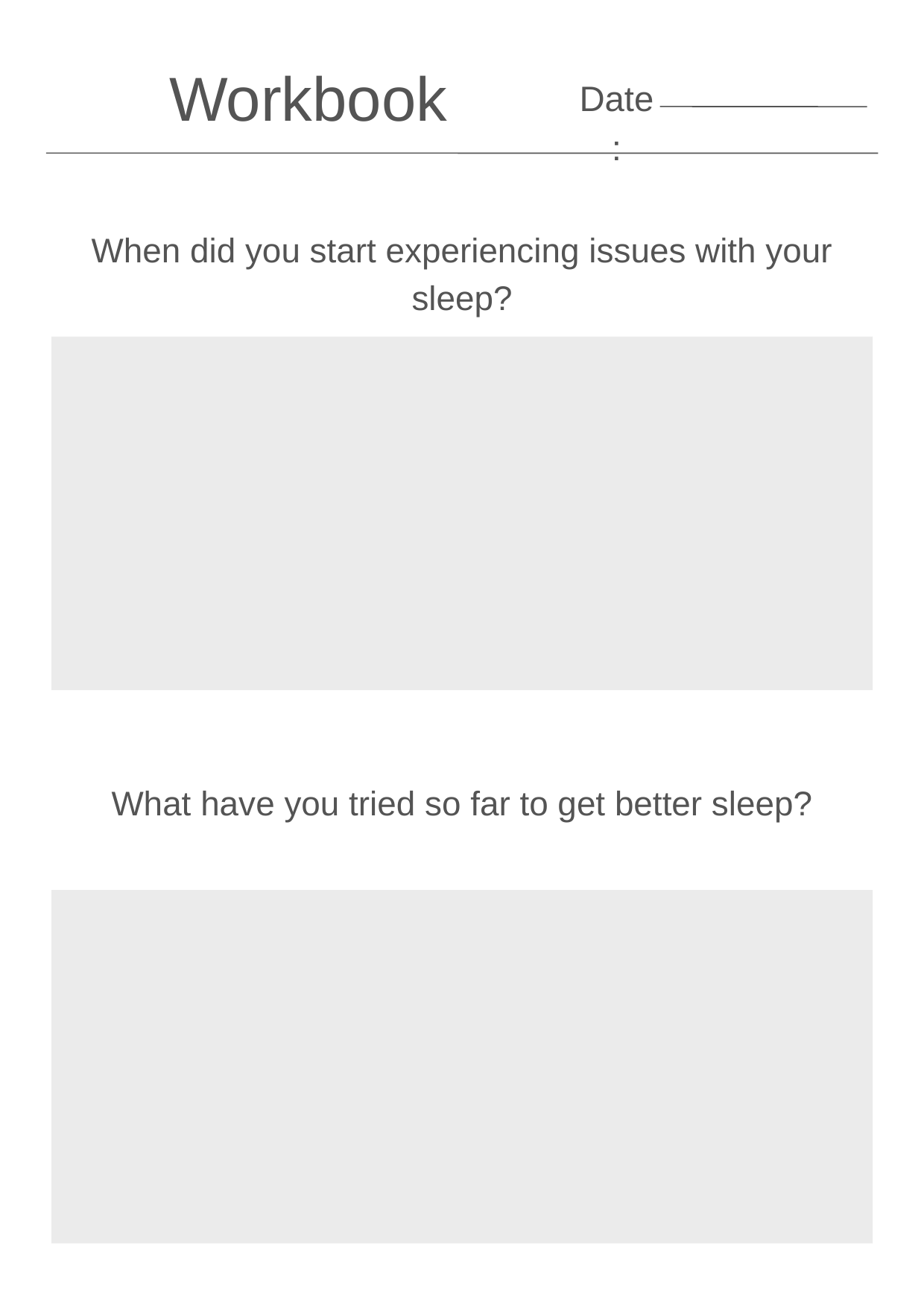

Workbook
Date:

When did you start experiencing issues with your sleep?

What have you tried so far to get better sleep?